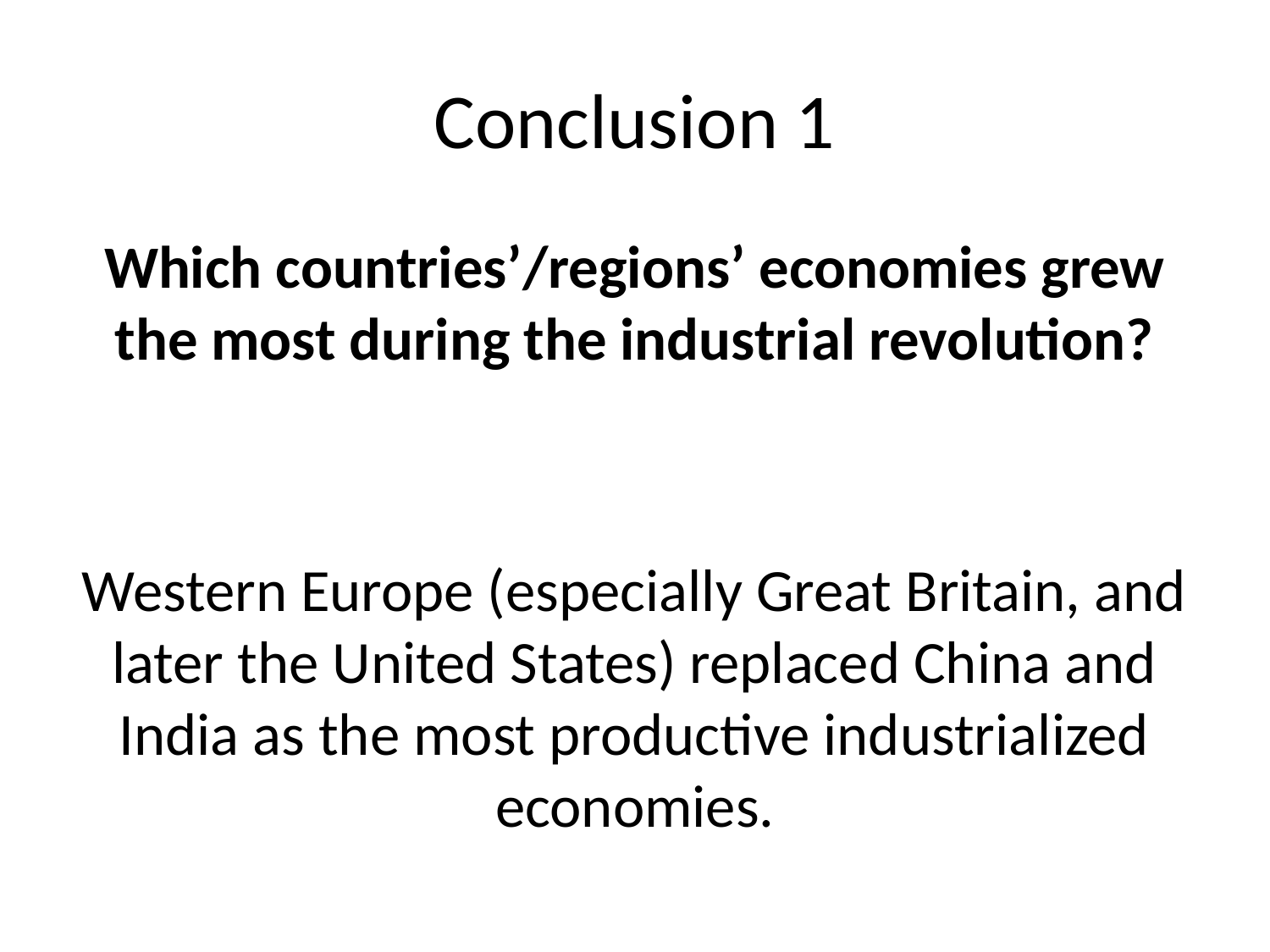

# Conclusion 1
Which countries’/regions’ economies grew the most during the industrial revolution?

Western Europe (especially Great Britain, and later the United States) replaced China and India as the most productive industrialized economies.